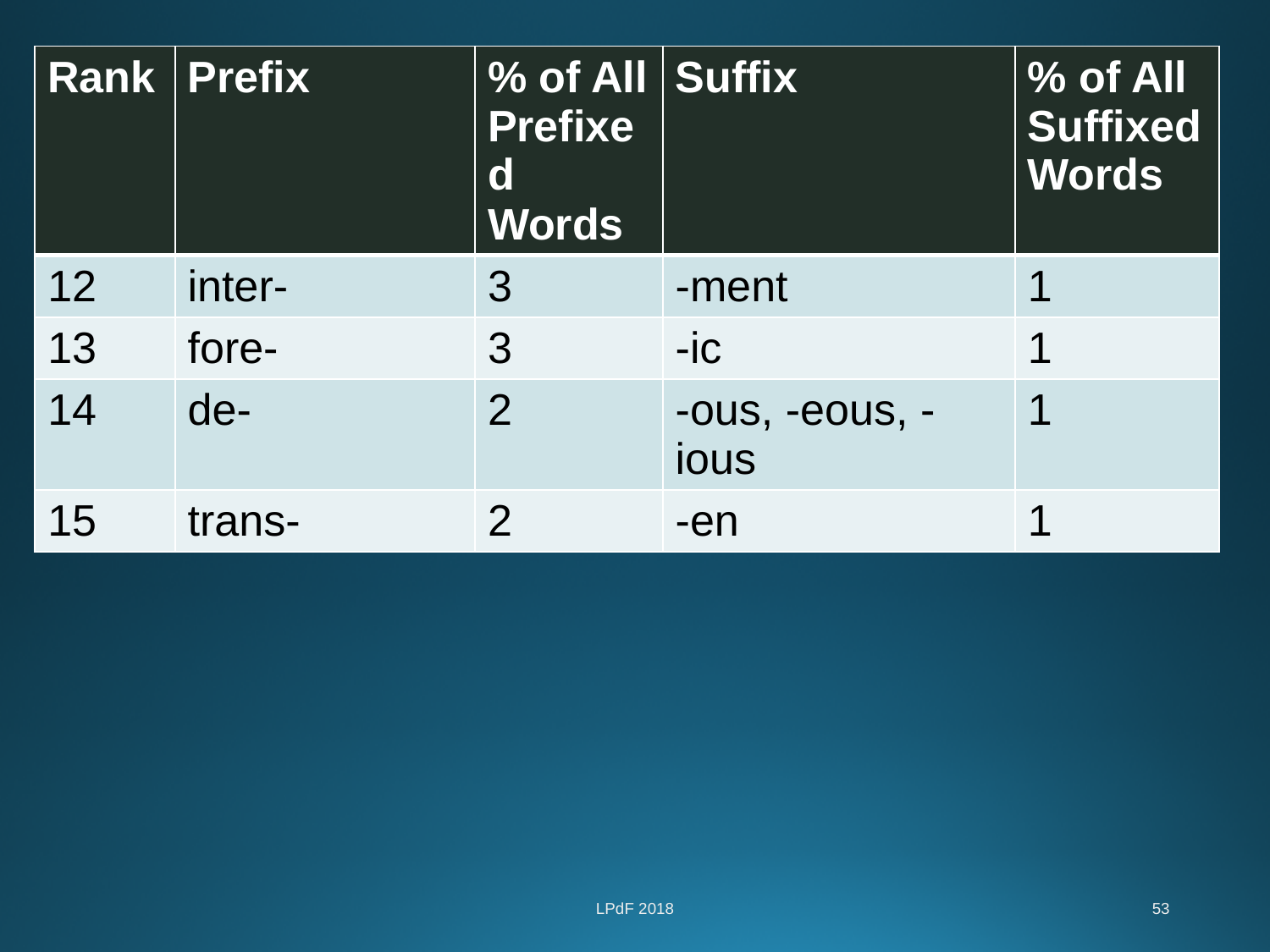

| Rank | Prefix | % of All Prefixed Words | Suffix | % of All Suffixed Words |
| --- | --- | --- | --- | --- |
| 12 | inter- | 3 | -ment | 1 |
| 13 | fore- | 3 | -ic | 1 |
| 14 | de- | 2 | -ous, -eous, -ious | 1 |
| 15 | trans- | 2 | -en | 1 |
LPdF 2018
53